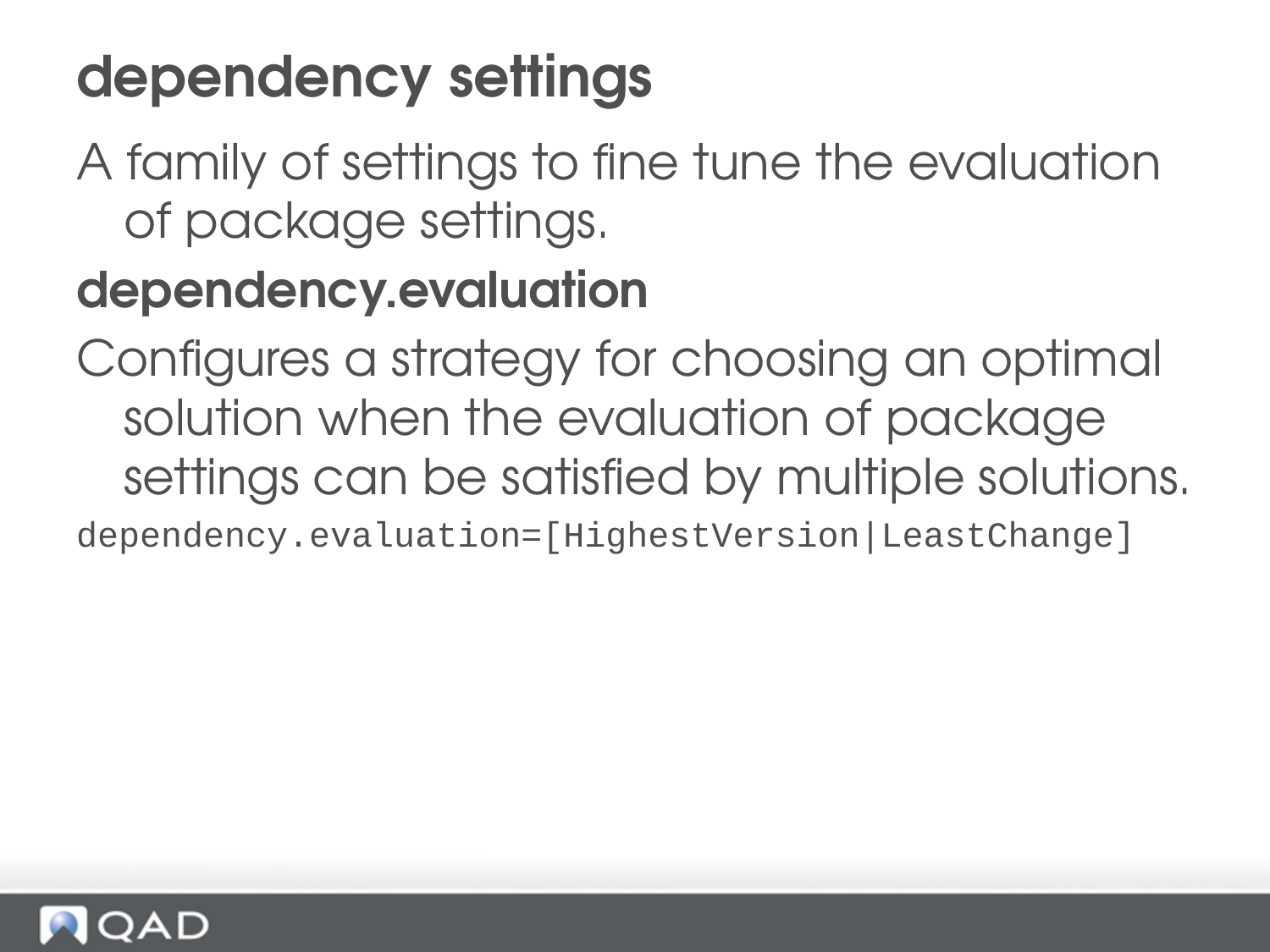

# dependency settings
A family of settings to fine tune the evaluation of package settings.
dependency.evaluation
Configures a strategy for choosing an optimal solution when the evaluation of package settings can be satisfied by multiple solutions.
dependency.evaluation=[HighestVersion|LeastChange]